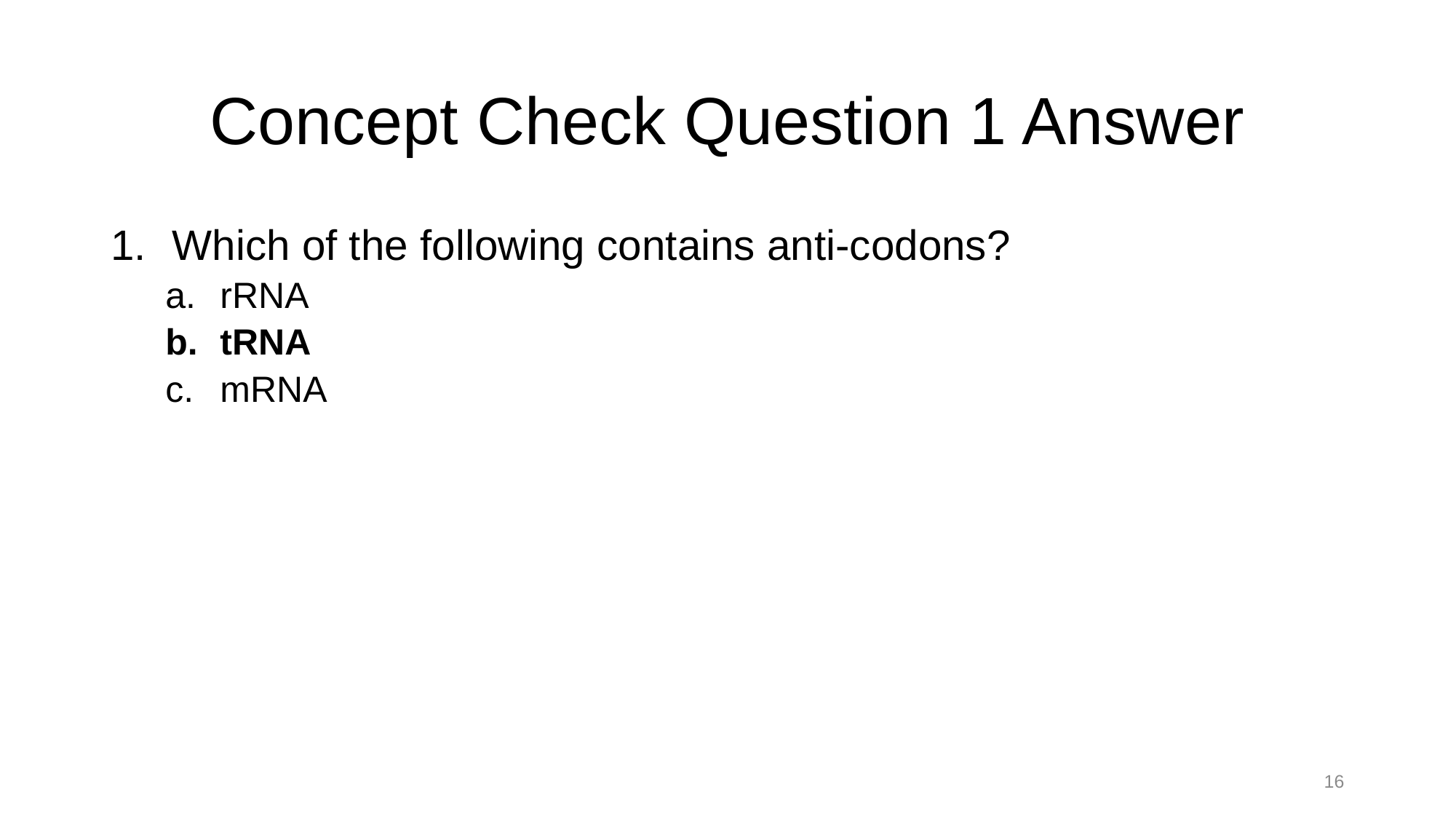

# Concept Check Question 1 Answer
Which of the following contains anti-codons?
rRNA
tRNA
mRNA

16